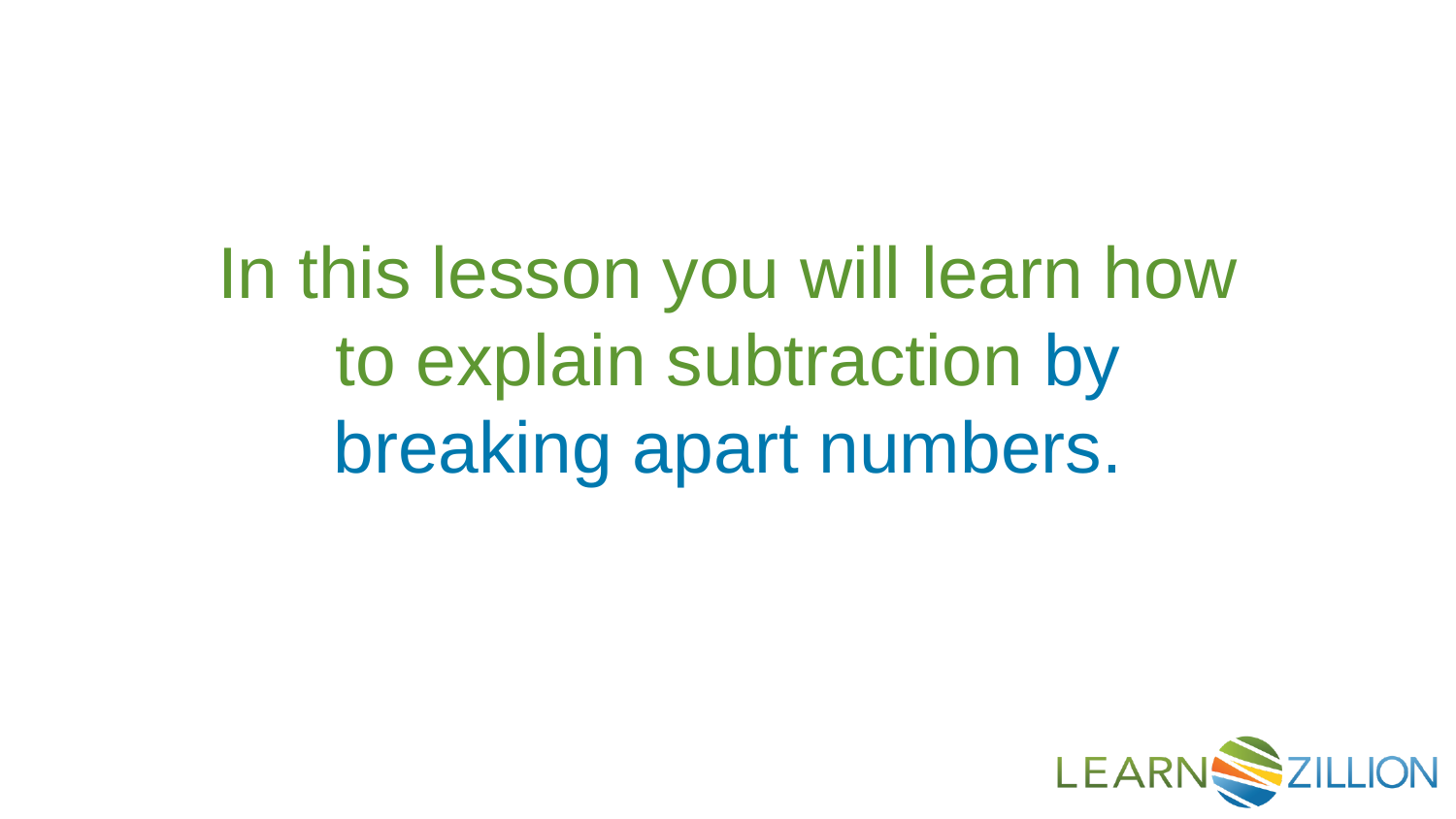

In this lesson you will learn how to explain subtraction by breaking apart numbers.